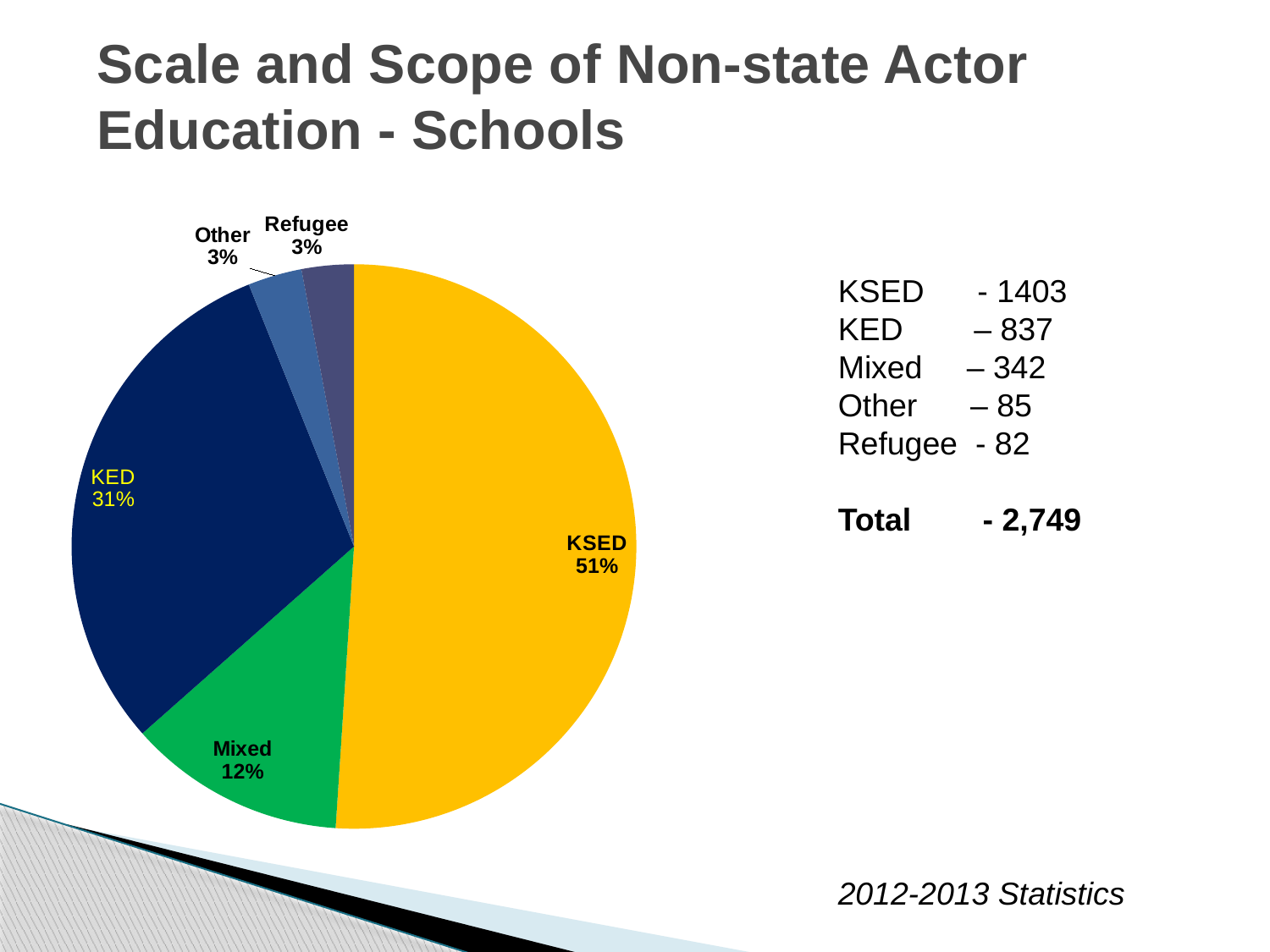

# Scale and Scope of Non-state Actor Education - Schools

### Chart

| Category |  |
|---|---|
| KSED | 1403.0 |
| Mixed | 342.0 |
| NSA | 837.0 |
| Other | 85.0 |
| Refugee | 82.0 |
KSED      - 1403
KED        – 837
Mixed     – 342
Other      – 85
Refugee  - 82

Total 	  - 2,749
2012-2013 Statistics